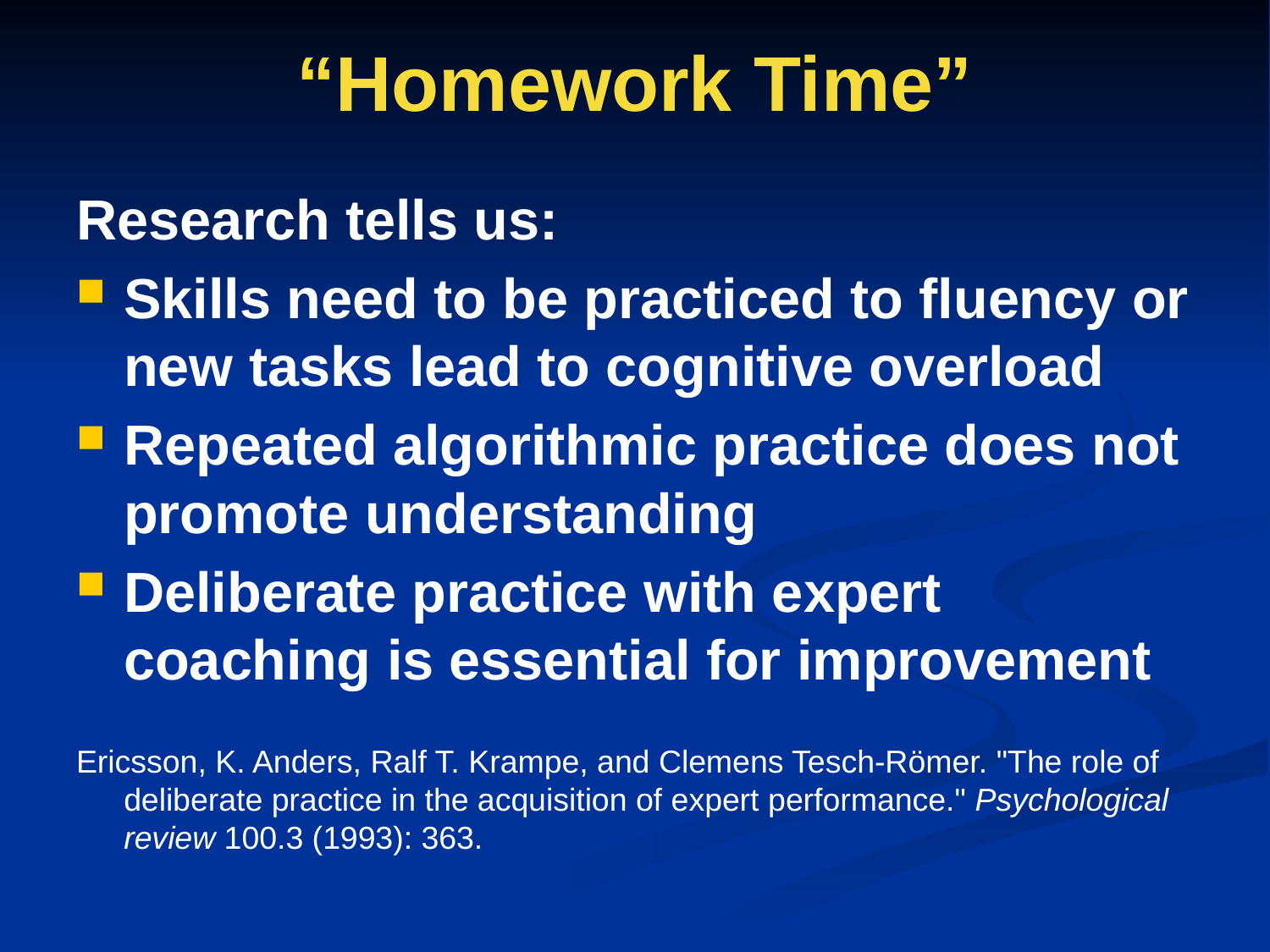

# “Homework Time”
Research tells us:
Skills need to be practiced to fluency or new tasks lead to cognitive overload
Repeated algorithmic practice does not promote understanding
Deliberate practice with expert coaching is essential for improvement

Ericsson, K. Anders, Ralf T. Krampe, and Clemens Tesch-Römer. "The role of deliberate practice in the acquisition of expert performance." Psychological review 100.3 (1993): 363.